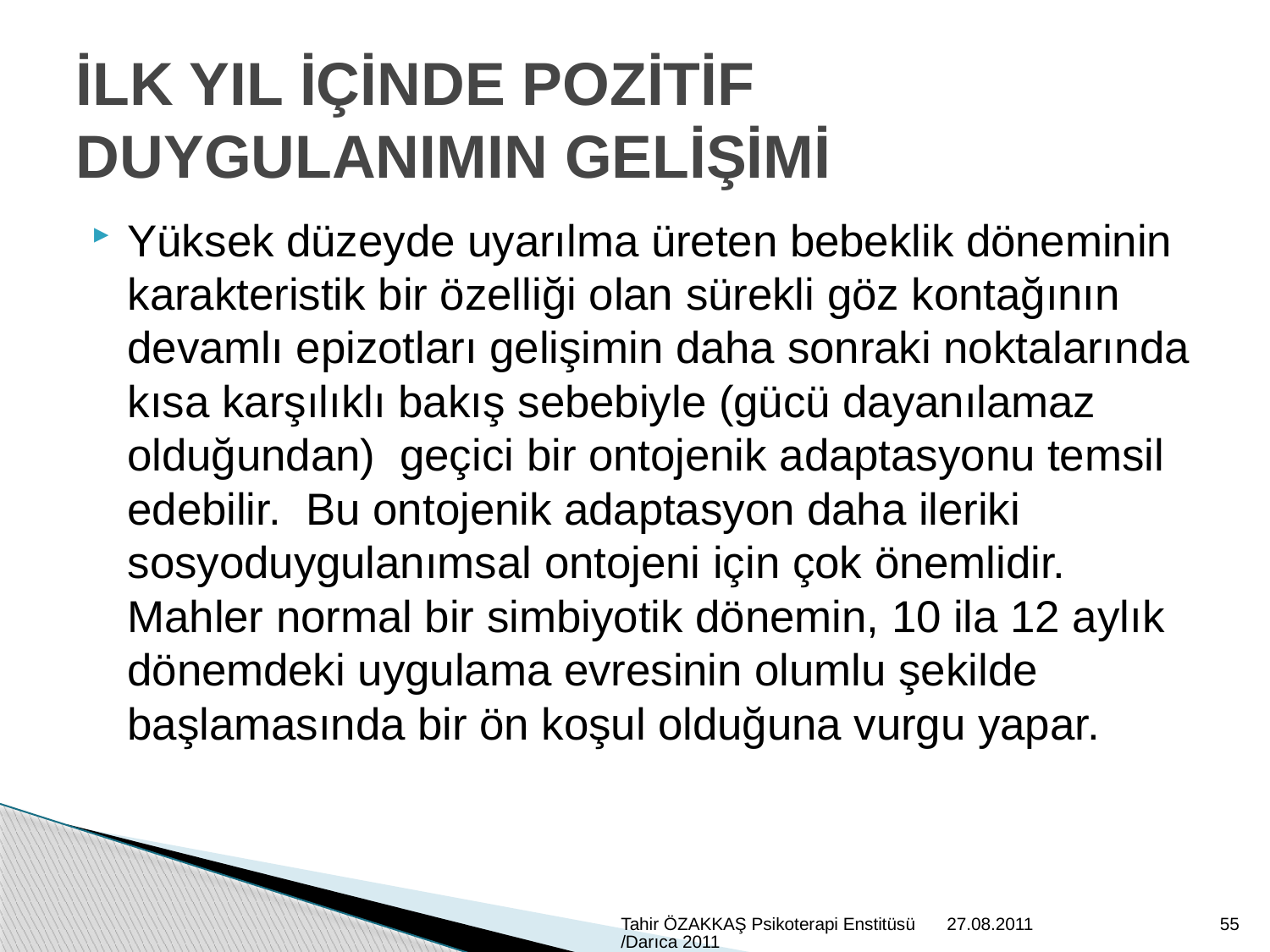

# İLK YIL İÇİNDE POZİTİF DUYGULANIMIN GELİŞİMİ
Yüksek düzeyde uyarılma üreten bebeklik döneminin karakteristik bir özelliği olan sürekli göz kontağının devamlı epizotları gelişimin daha sonraki noktalarında kısa karşılıklı bakış sebebiyle (gücü dayanılamaz olduğundan)  geçici bir ontojenik adaptasyonu temsil edebilir.  Bu ontojenik adaptasyon daha ileriki sosyoduygulanımsal ontojeni için çok önemlidir. Mahler normal bir simbiyotik dönemin, 10 ila 12 aylık dönemdeki uygulama evresinin olumlu şekilde başlamasında bir ön koşul olduğuna vurgu yapar.

Tahir ÖZAKKAŞ Psikoterapi Enstitüsü /Darıca 2011
27.08.2011
55